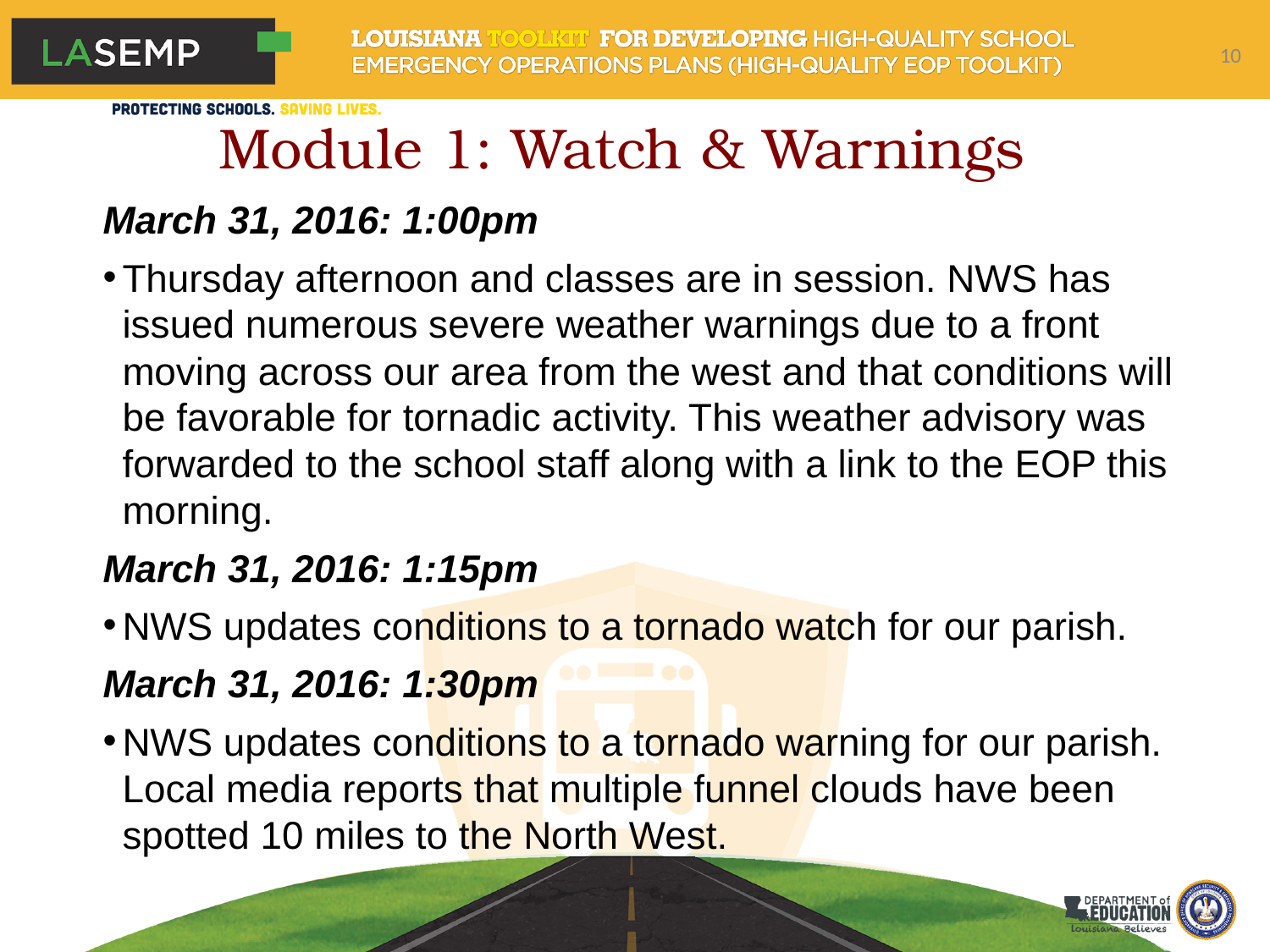

# Module 1: Watch & Warnings
10
March 31, 2016: 1:00pm
Thursday afternoon and classes are in session. NWS has issued numerous severe weather warnings due to a front moving across our area from the west and that conditions will be favorable for tornadic activity. This weather advisory was forwarded to the school staff along with a link to the EOP this morning.
March 31, 2016: 1:15pm
NWS updates conditions to a tornado watch for our parish.
March 31, 2016: 1:30pm
NWS updates conditions to a tornado warning for our parish. Local media reports that multiple funnel clouds have been spotted 10 miles to the North West.